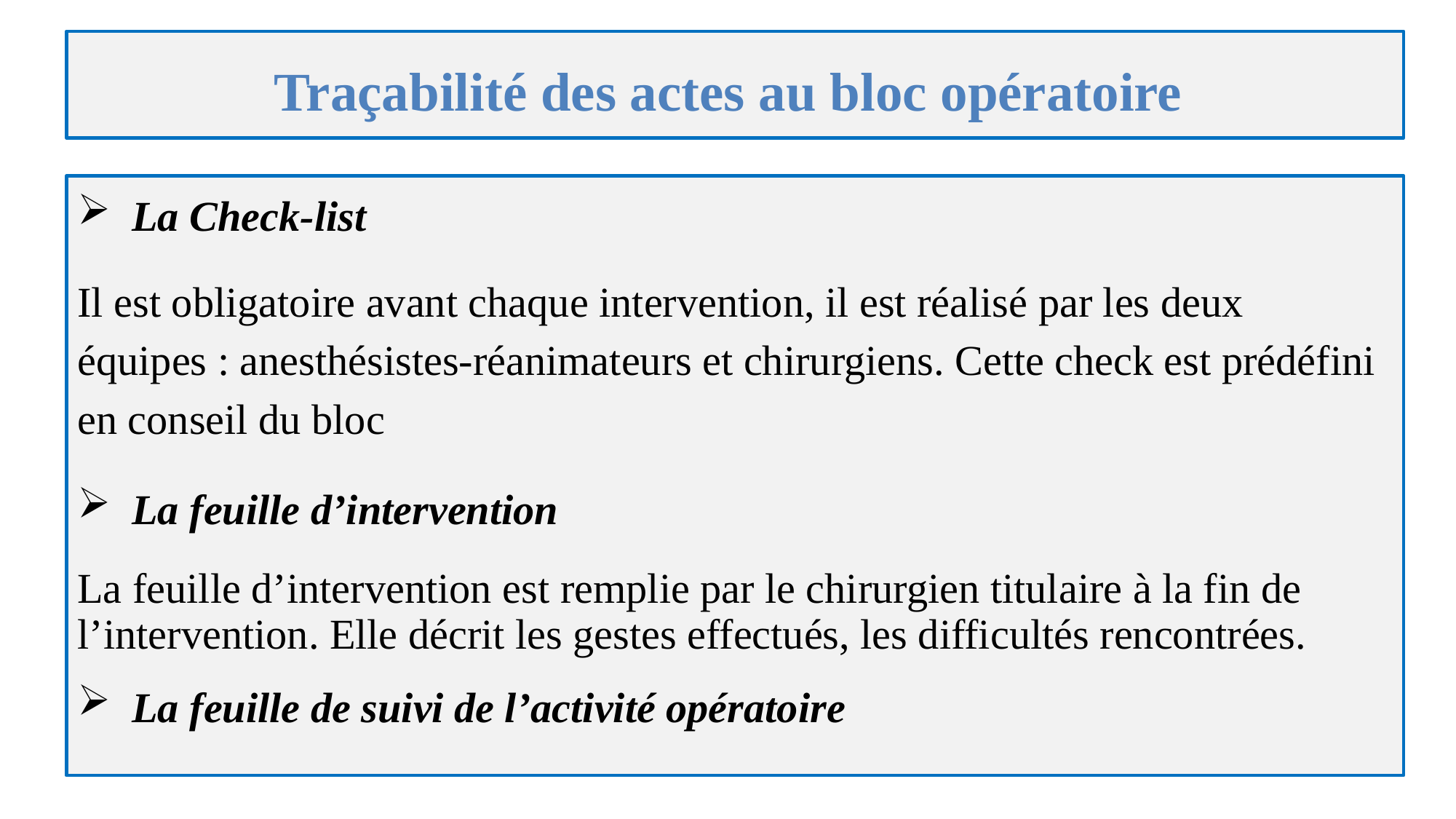

# Traçabilité des actes au bloc opératoire
La Check-list
Il est obligatoire avant chaque intervention, il est réalisé par les deux équipes : anesthésistes-réanimateurs et chirurgiens. Cette check est prédéfini en conseil du bloc
La feuille d’intervention
La feuille d’intervention est remplie par le chirurgien titulaire à la fin de l’intervention. Elle décrit les gestes effectués, les difficultés rencontrées.
La feuille de suivi de l’activité opératoire